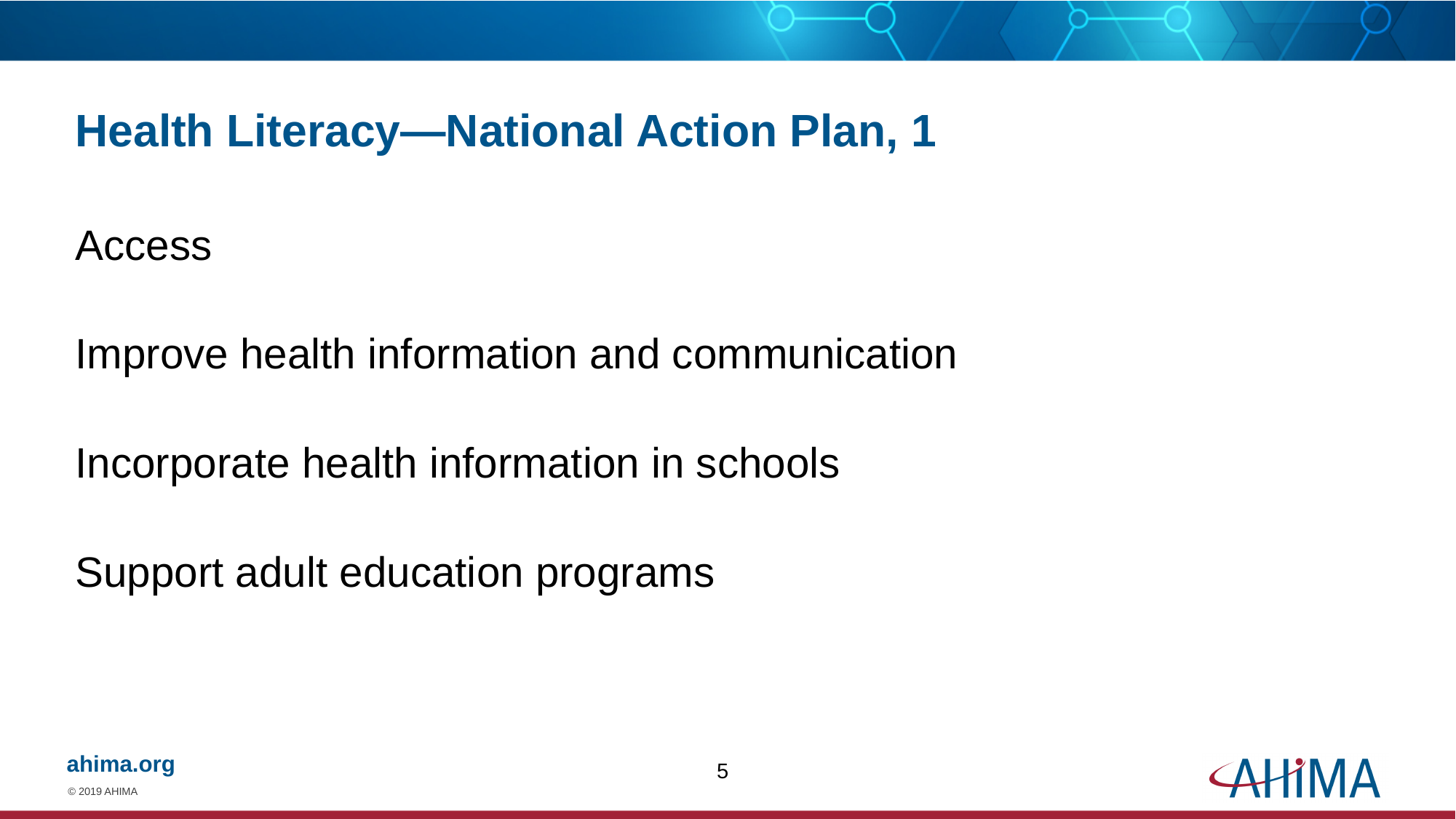

# Health Literacy—National Action Plan, 1
Access

Improve health information and communication

Incorporate health information in schools

Support adult education programs